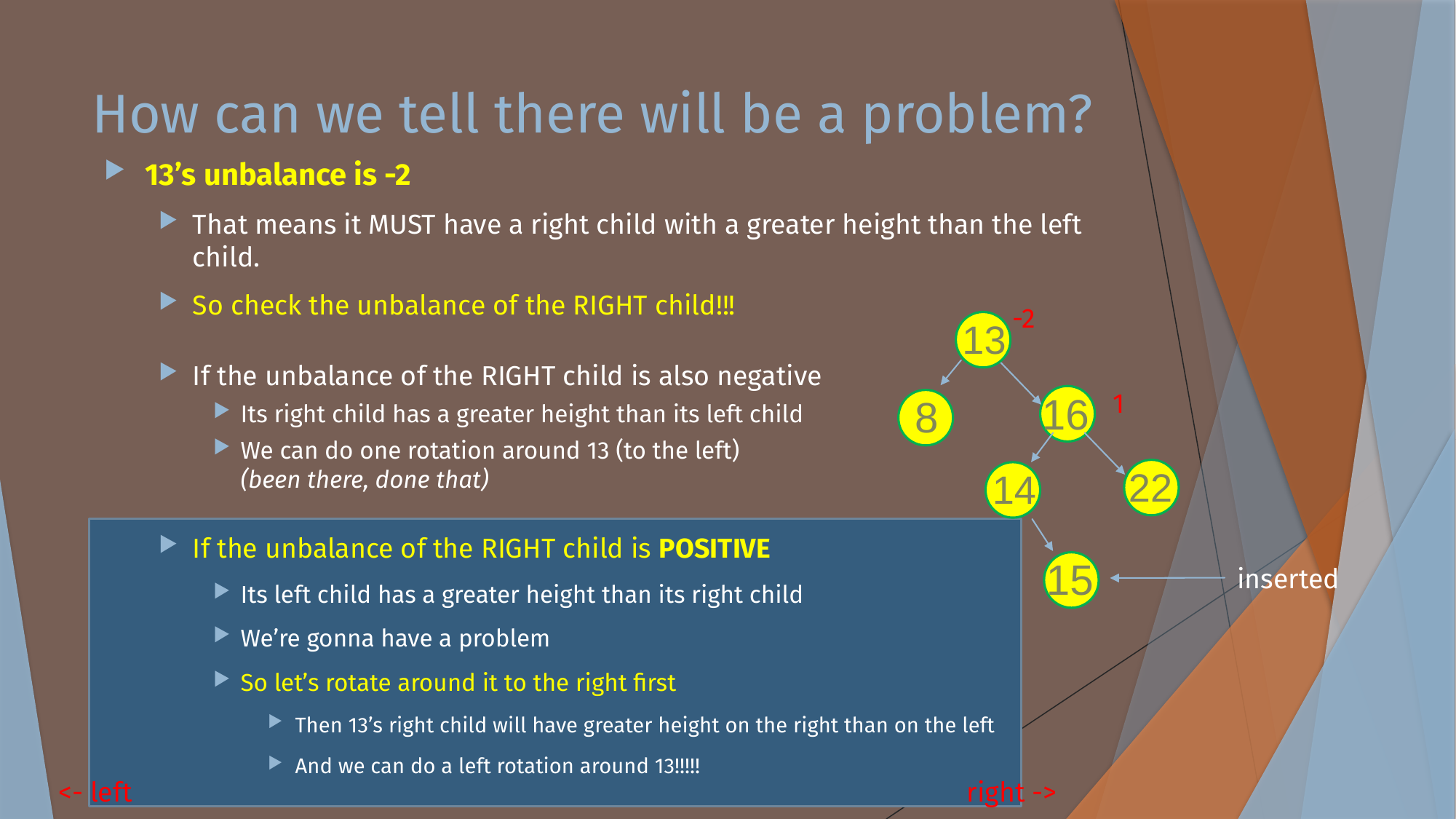

# How can we tell there will be a problem?
13’s unbalance is -2
That means it MUST have a right child with a greater height than the left child.
So check the unbalance of the RIGHT child!!!
If the unbalance of the RIGHT child is also negative
Its right child has a greater height than its left child
We can do one rotation around 13 (to the left)
(been there, done that)
If the unbalance of the RIGHT child is POSITIVE
Its left child has a greater height than its right child
We’re gonna have a problem
So let’s rotate around it to the right first
Then 13’s right child will have greater height on the right than on the left
And we can do a left rotation around 13!!!!!

-2
13

1
16
8

22
14

15

inserted
<- left                                                                                                                   right ->